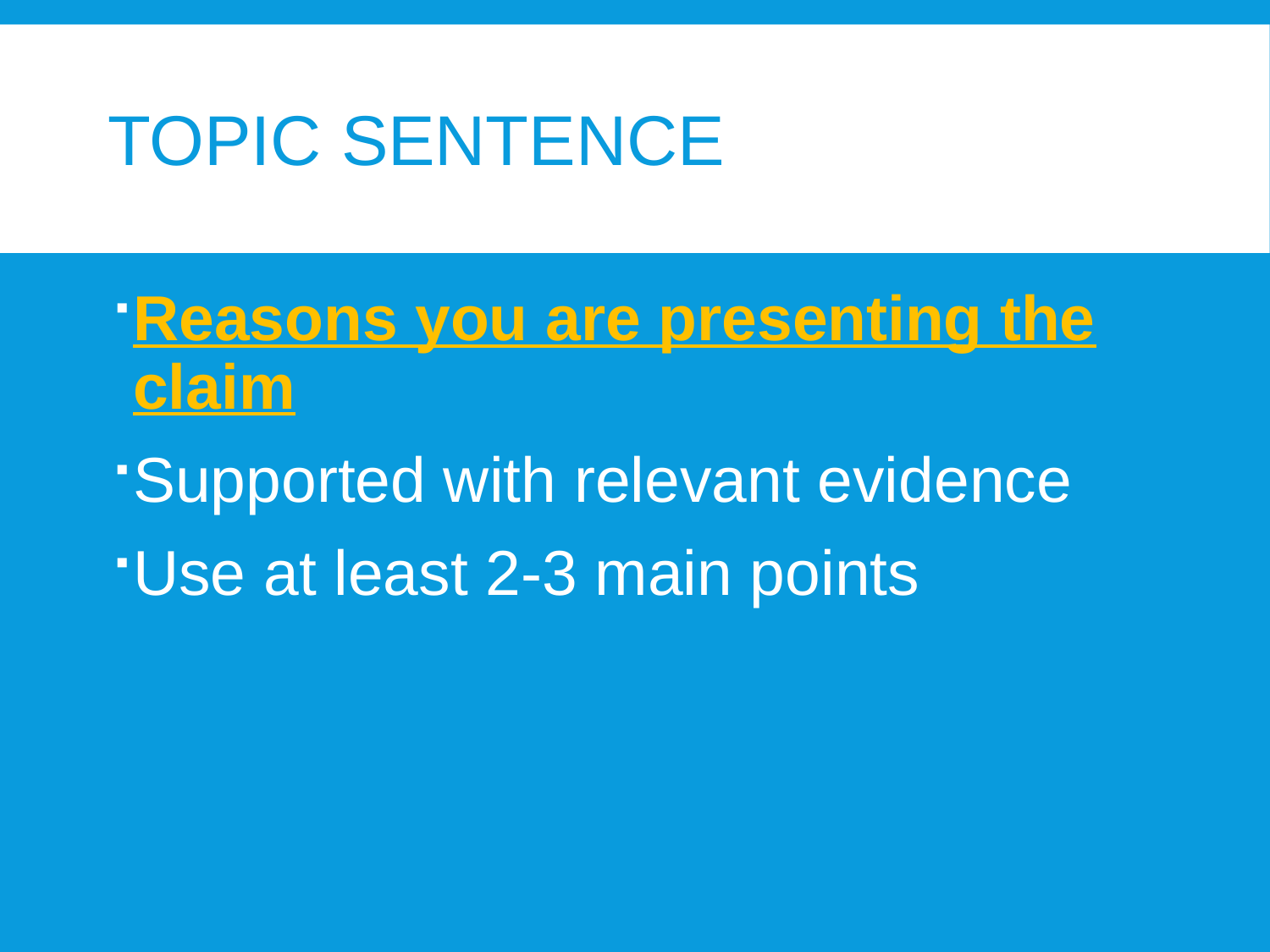

# Topic sentence
Reasons you are presenting the claim
Supported with relevant evidence
Use at least 2-3 main points